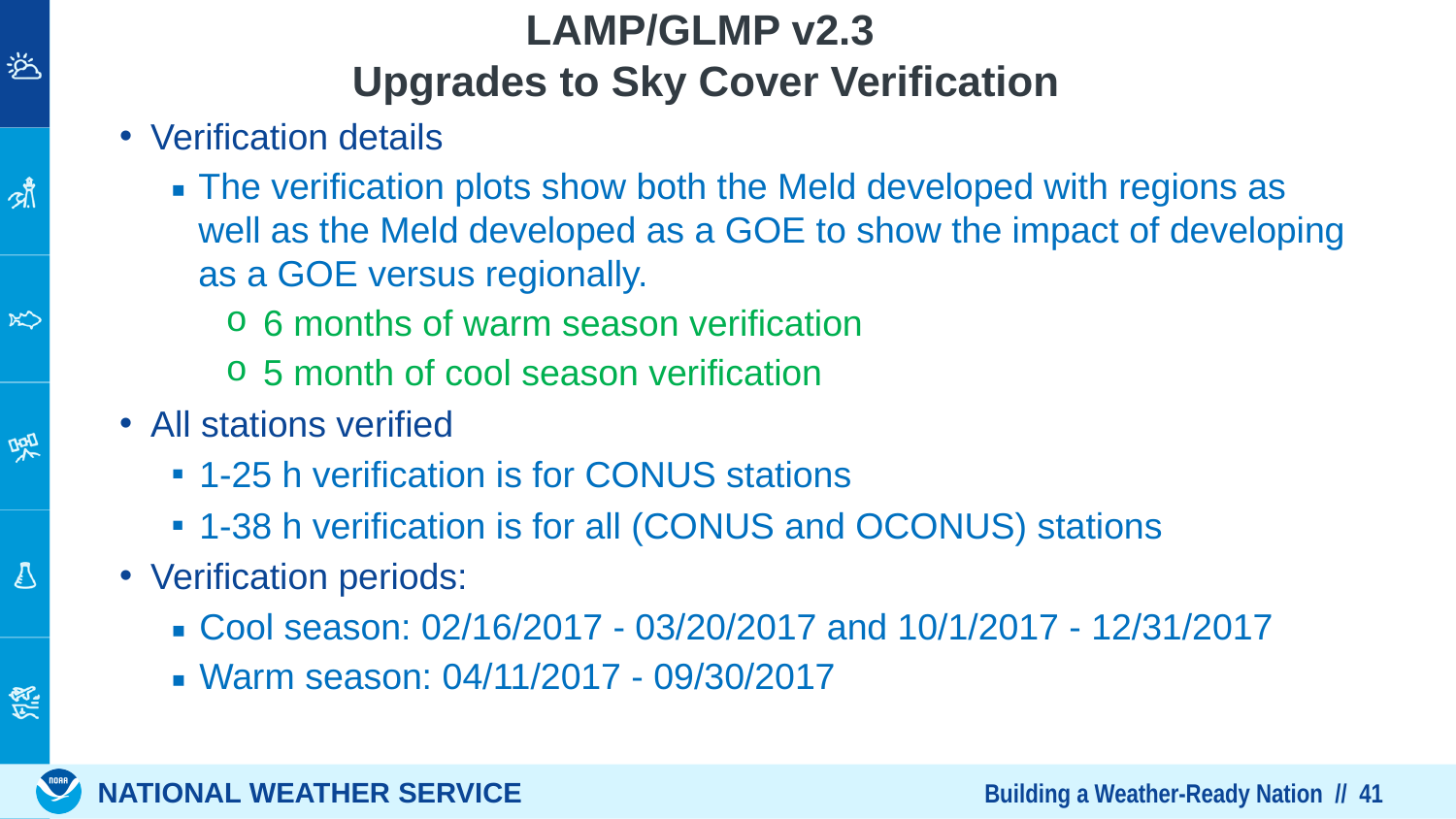

# LAMP/GLMP v2.3 Upgrades to Sky Cover Verification
Verification details
The verification plots show both the Meld developed with regions as well as the Meld developed as a GOE to show the impact of developing as a GOE versus regionally.
 6 months of warm season verification
 5 month of cool season verification
All stations verified
1-25 h verification is for CONUS stations
1-38 h verification is for all (CONUS and OCONUS) stations
Verification periods:
Cool season: 02/16/2017 - 03/20/2017 and 10/1/2017 - 12/31/2017
Warm season: 04/11/2017 - 09/30/2017